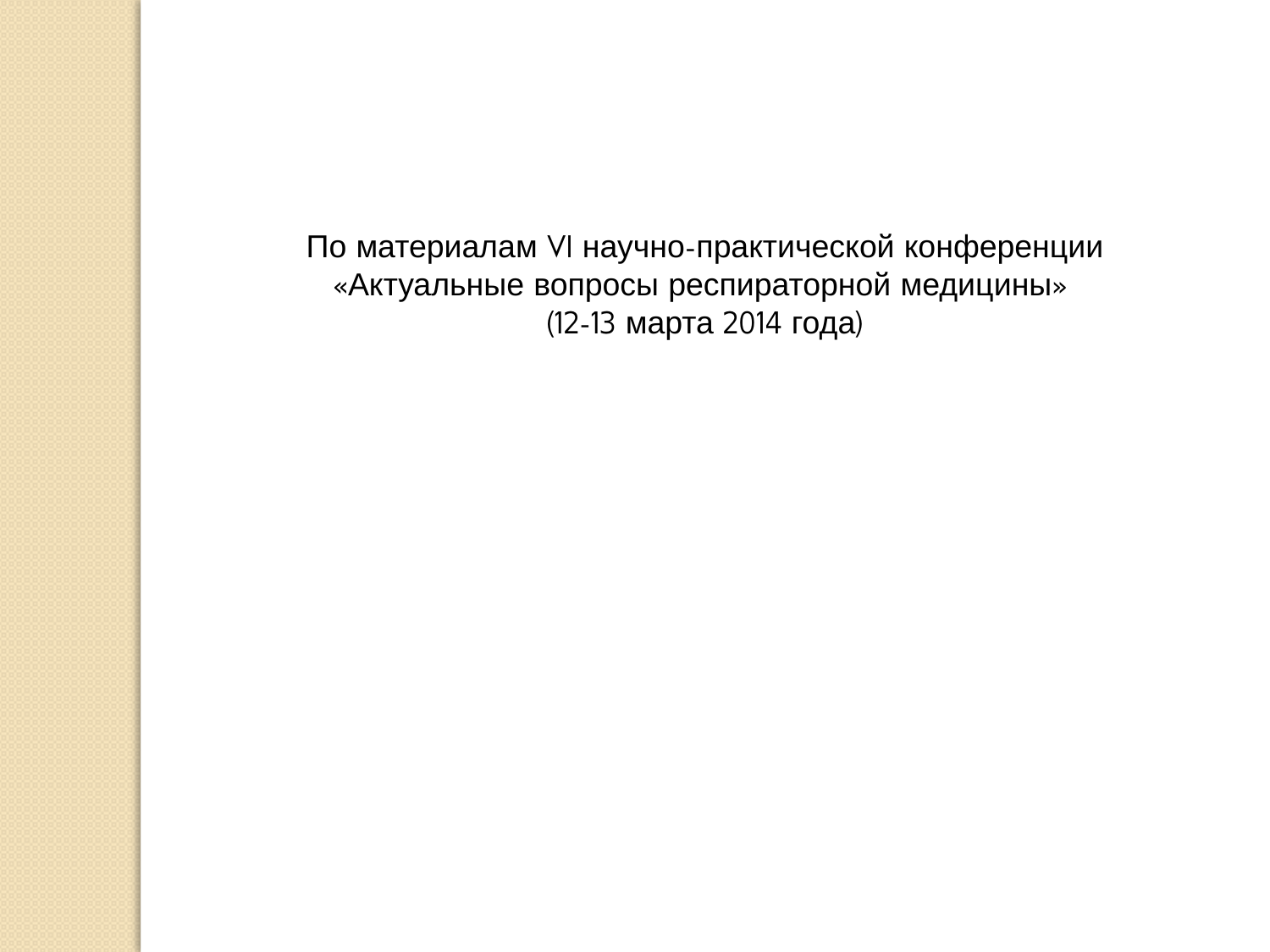

По материалам VI научно-практической конференции «Актуальные вопросы респираторной медицины»
(12-13 марта 2014 года)